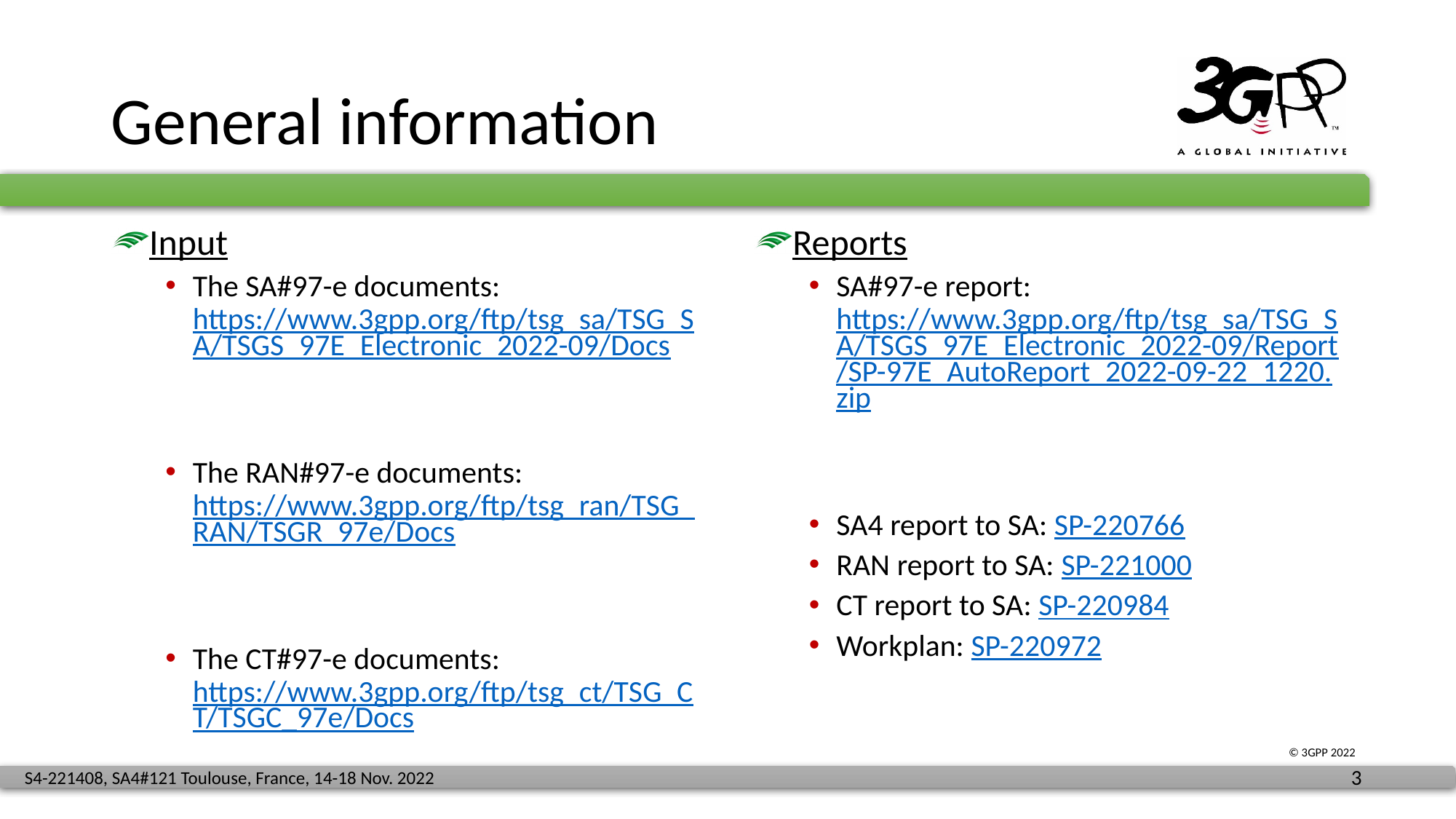

# General information
Input
The SA#97-e documents: https://www.3gpp.org/ftp/tsg_sa/TSG_SA/TSGS_97E_Electronic_2022-09/Docs

The RAN#97-e documents: https://www.3gpp.org/ftp/tsg_ran/TSG_RAN/TSGR_97e/Docs

The CT#97-e documents: https://www.3gpp.org/ftp/tsg_ct/TSG_CT/TSGC_97e/Docs
Reports
SA#97-e report: https://www.3gpp.org/ftp/tsg_sa/TSG_SA/TSGS_97E_Electronic_2022-09/Report/SP-97E_AutoReport_2022-09-22_1220.zip

SA4 report to SA: SP-220766
RAN report to SA: SP-221000
CT report to SA: SP-220984
Workplan: SP-220972